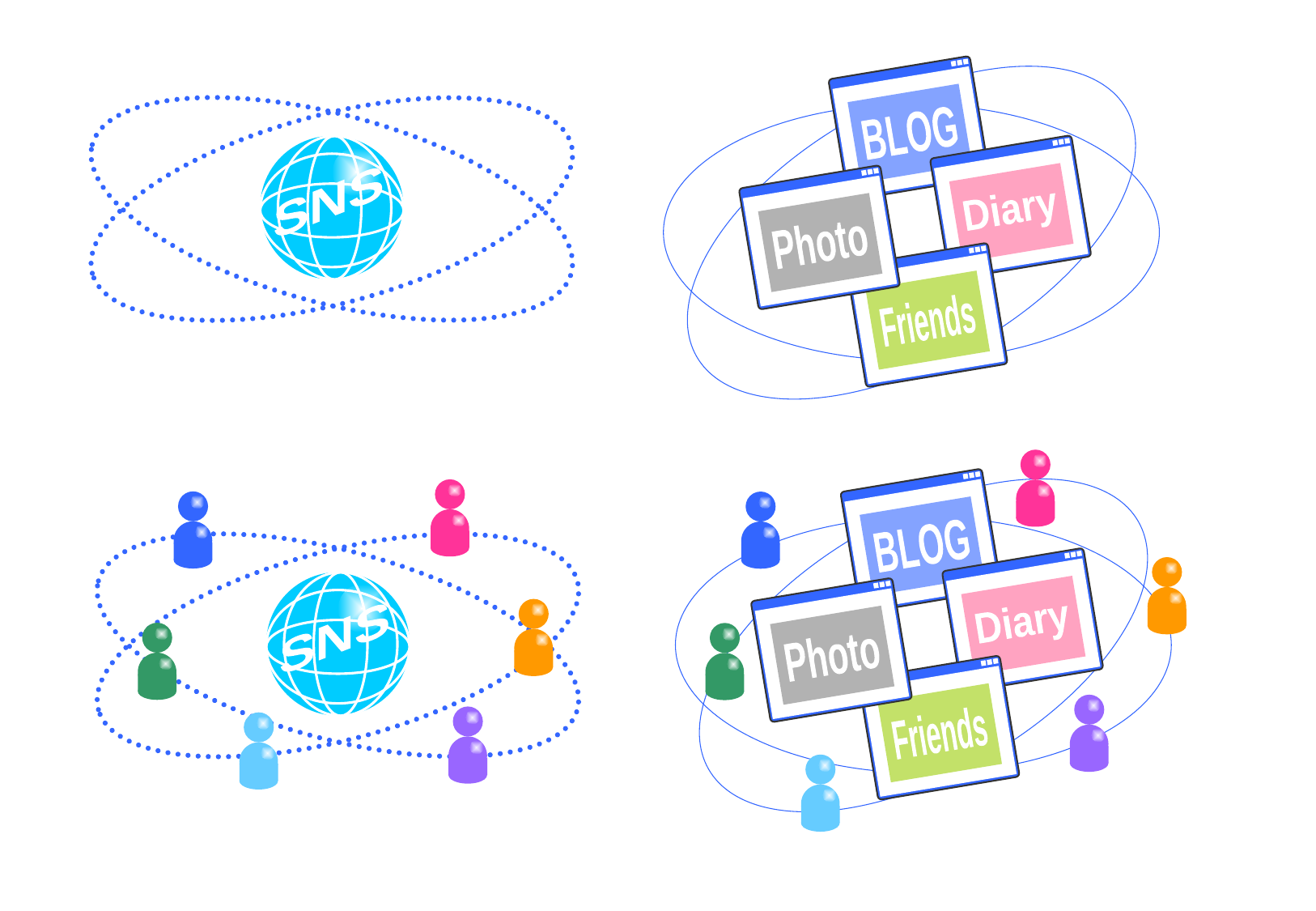

BLOG

Diary

Photo

Friends

SNS

BLOG

Diary

Photo

Friends

SNS